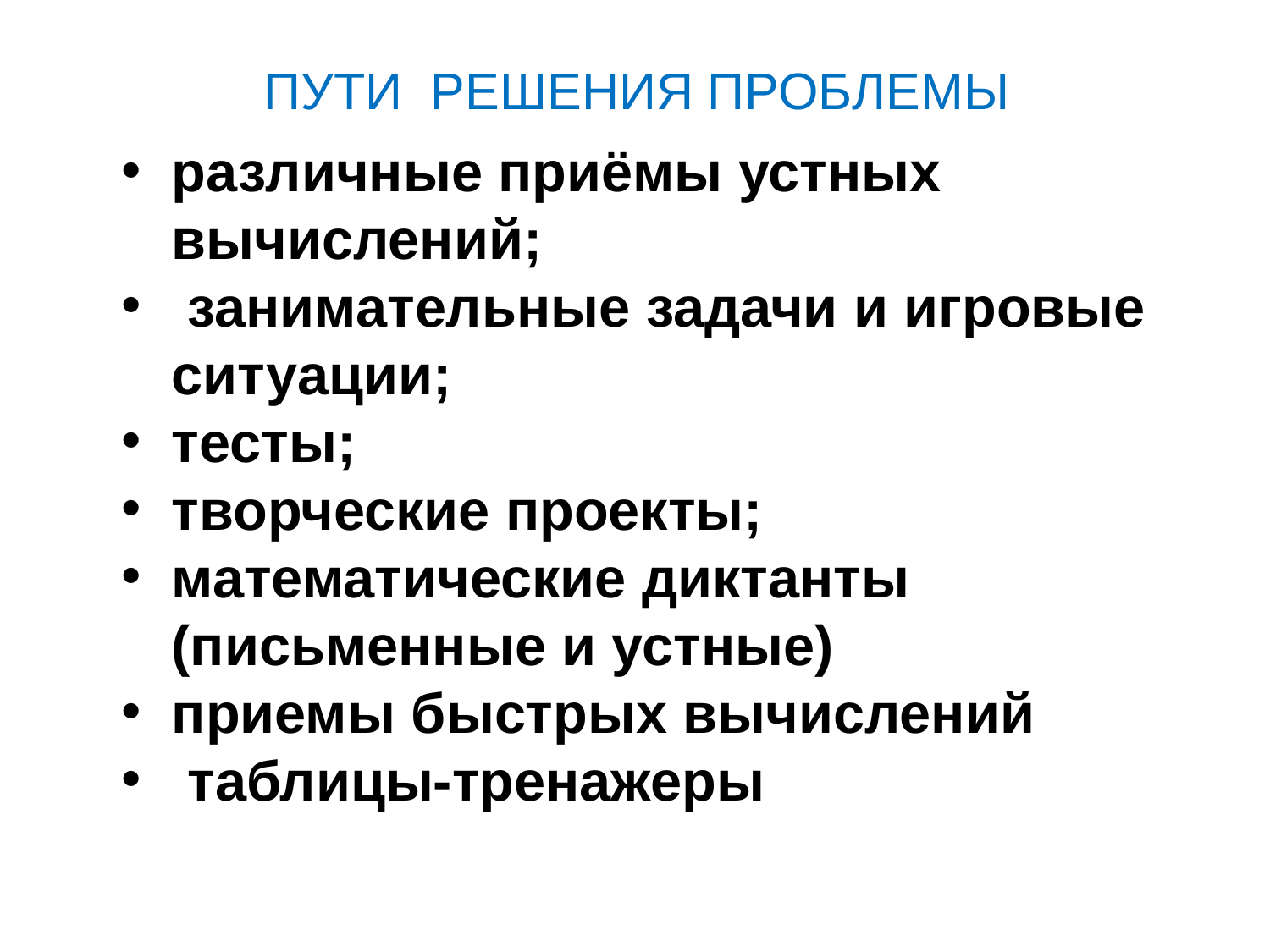

# Пути  решения проблемы
различные приёмы устных вычислений;
 занимательные задачи и игровые ситуации;
тесты;
творческие проекты;
математические диктанты (письменные и устные)
приемы быстрых вычислений
 таблицы-тренажеры